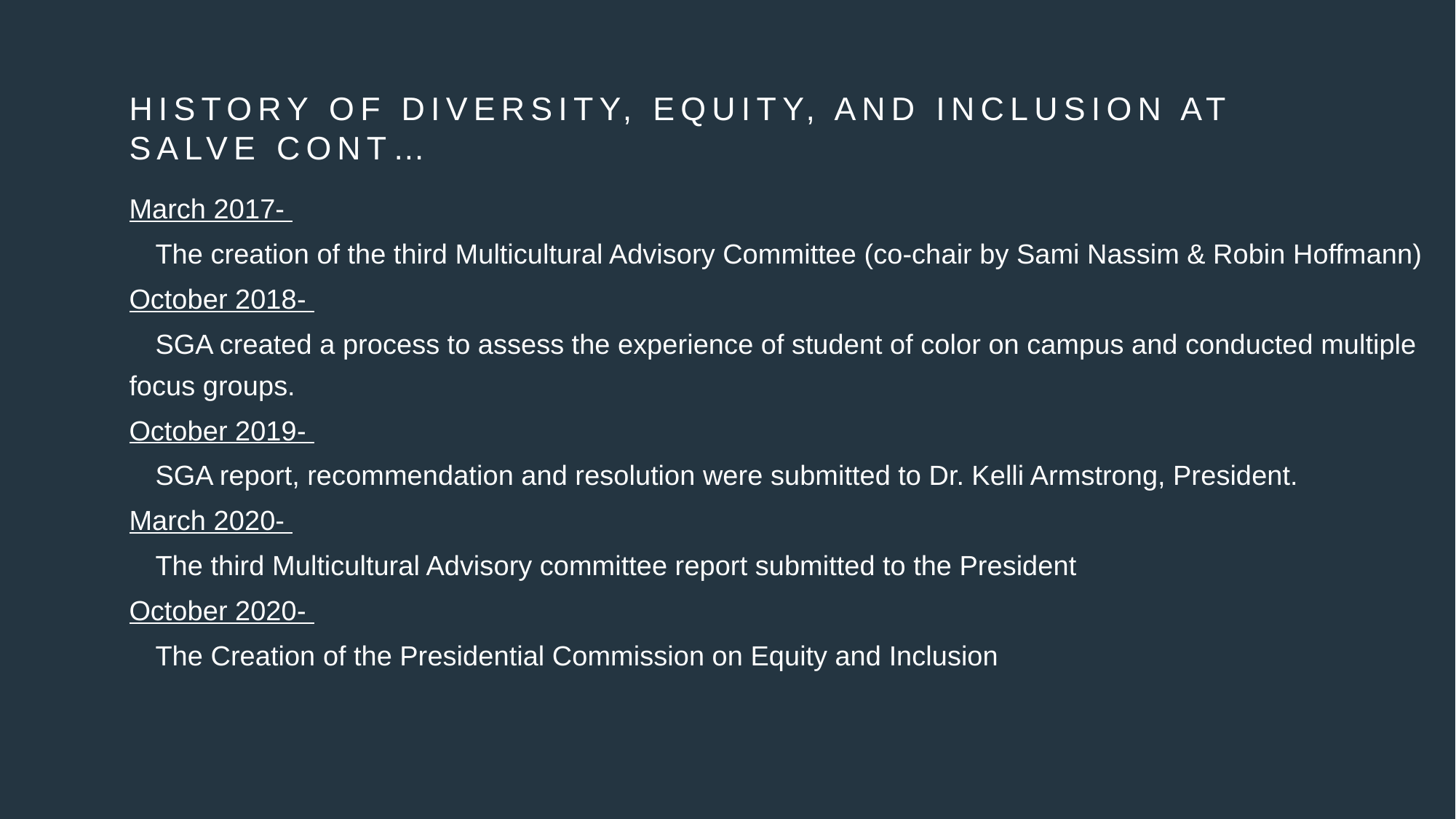

# History of Diversity, Equity, and Inclusion at Salve Cont…
March 2017-
	The creation of the third Multicultural Advisory Committee (co-chair by Sami Nassim & Robin Hoffmann)
October 2018-
	SGA created a process to assess the experience of student of color on campus and conducted multiple focus groups.
October 2019-
	SGA report, recommendation and resolution were submitted to Dr. Kelli Armstrong, President.
March 2020-
	The third Multicultural Advisory committee report submitted to the President
October 2020-
	The Creation of the Presidential Commission on Equity and Inclusion